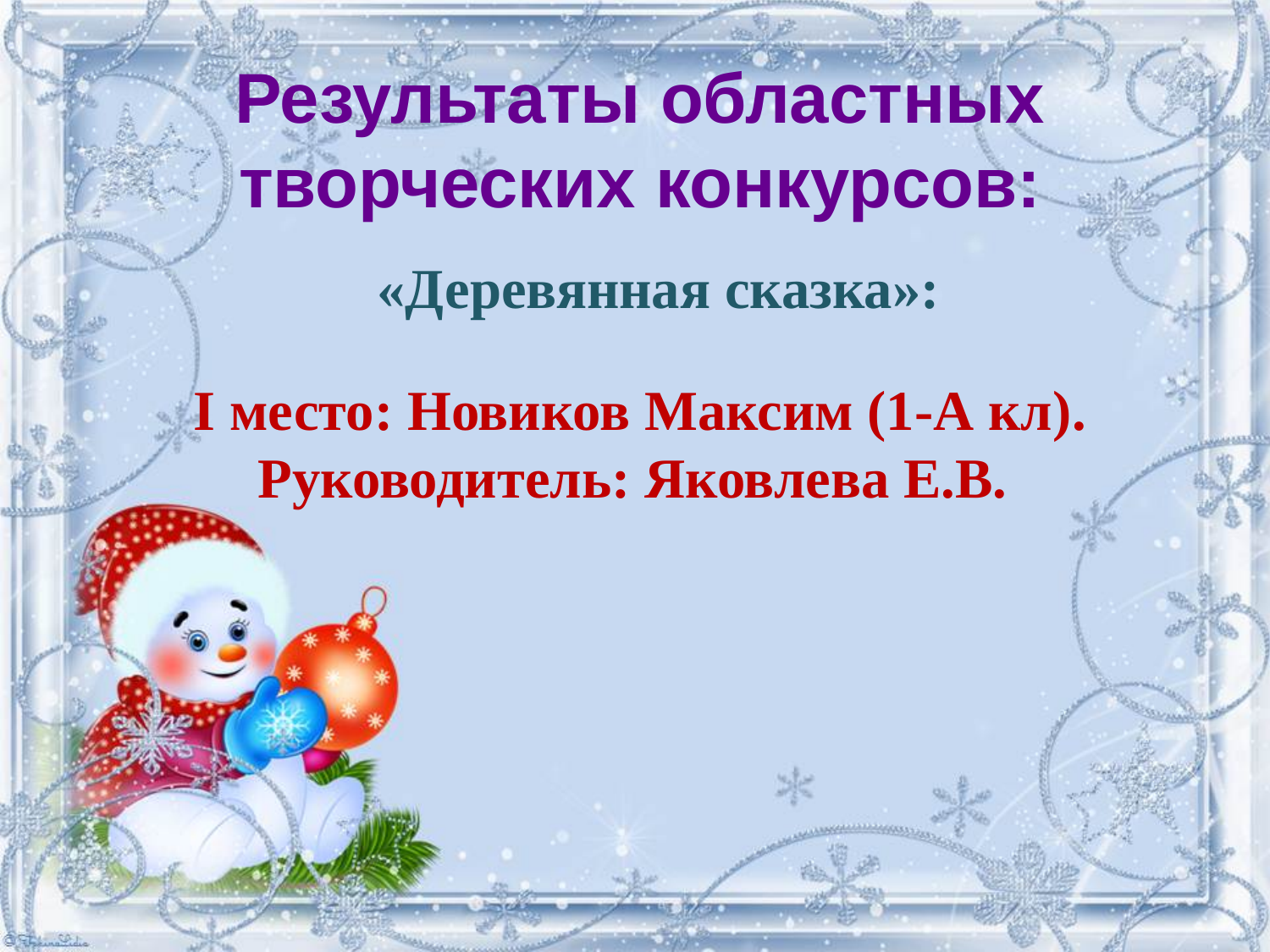

Результаты областных творческих конкурсов:
«Деревянная сказка»:
I место: Новиков Максим (1-А кл).
Руководитель: Яковлева Е.В.